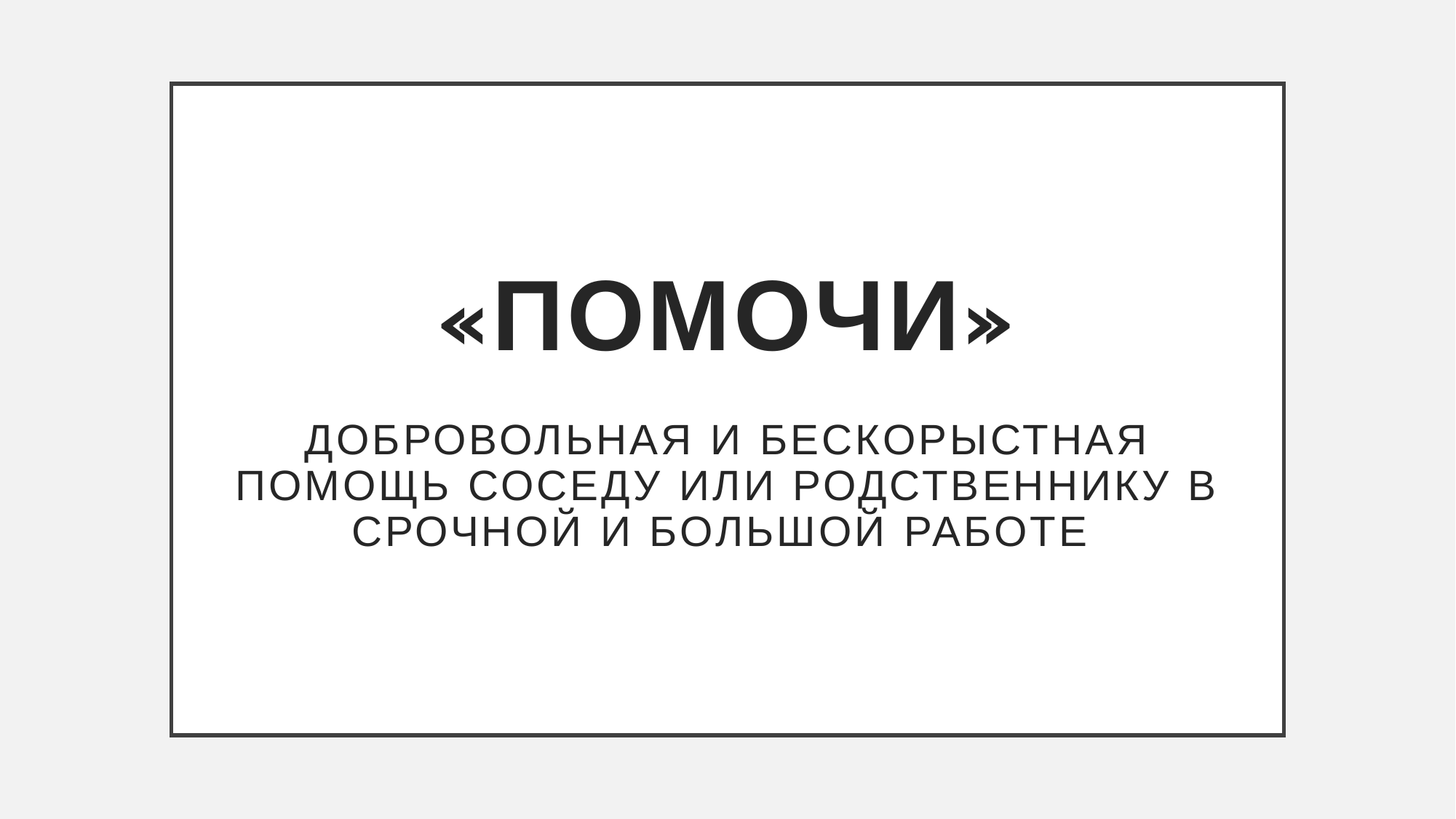

# «помочи» добровольная и бескорыстная помощь соседу или родственнику в срочной и большой работе